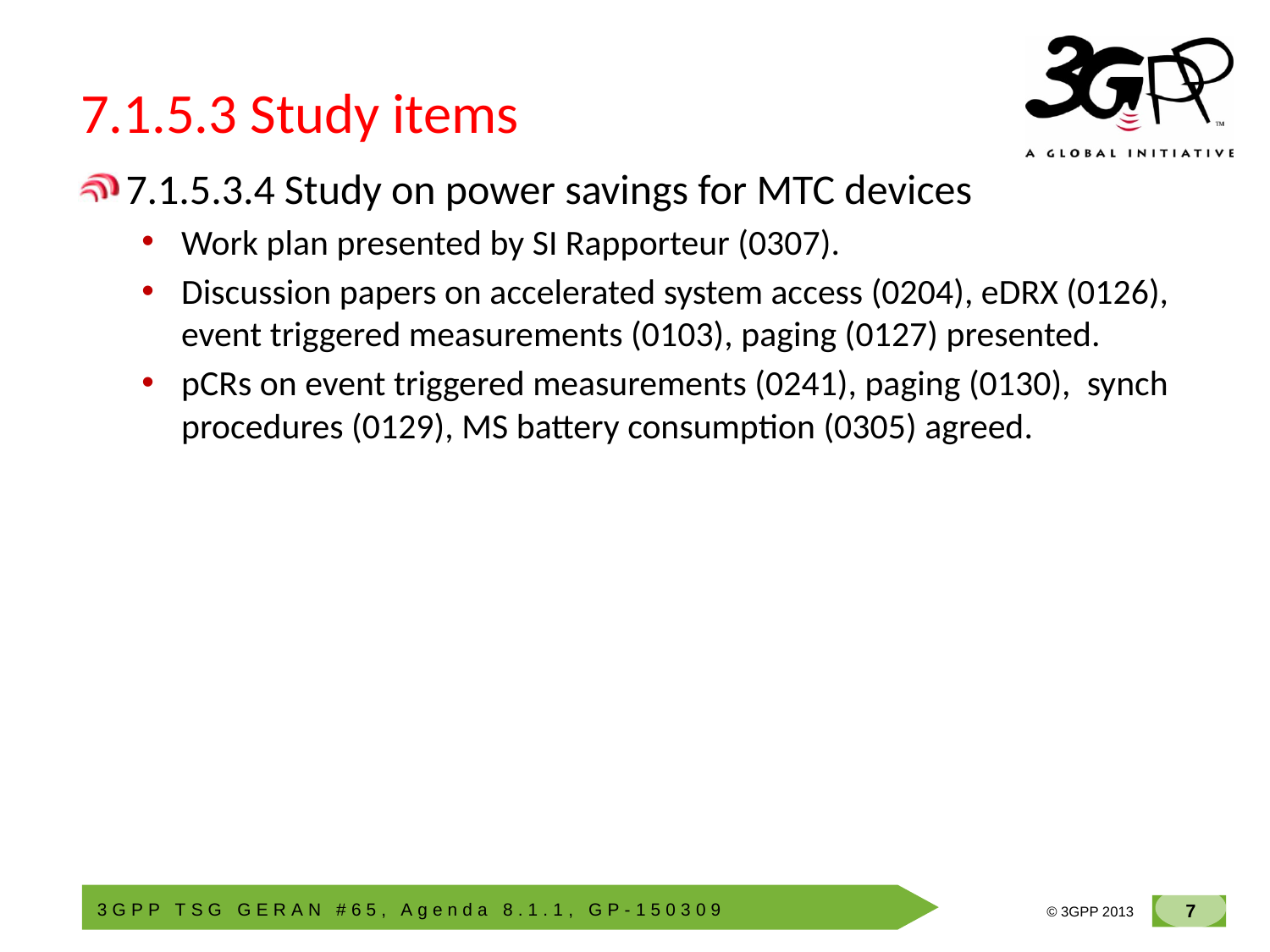

# 7.1.5.3 Study items
7.1.5.3.4 Study on power savings for MTC devices
Work plan presented by SI Rapporteur (0307).
Discussion papers on accelerated system access (0204), eDRX (0126), event triggered measurements (0103), paging (0127) presented.
pCRs on event triggered measurements (0241), paging (0130),  synch procedures (0129), MS battery consumption (0305) agreed.